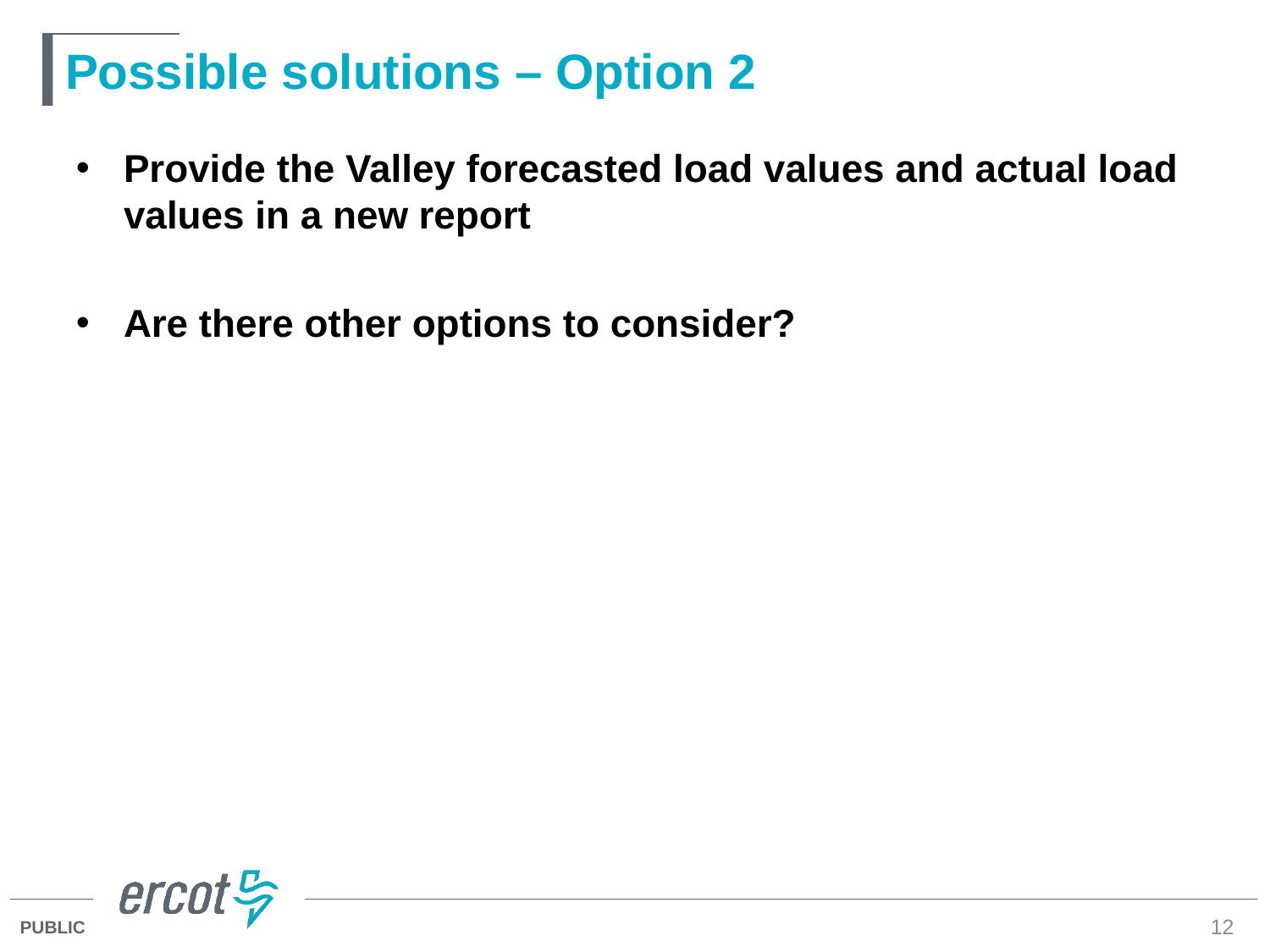

# Possible solutions – Option 2
Provide the Valley forecasted load values and actual load values in a new report

Are there other options to consider?

12